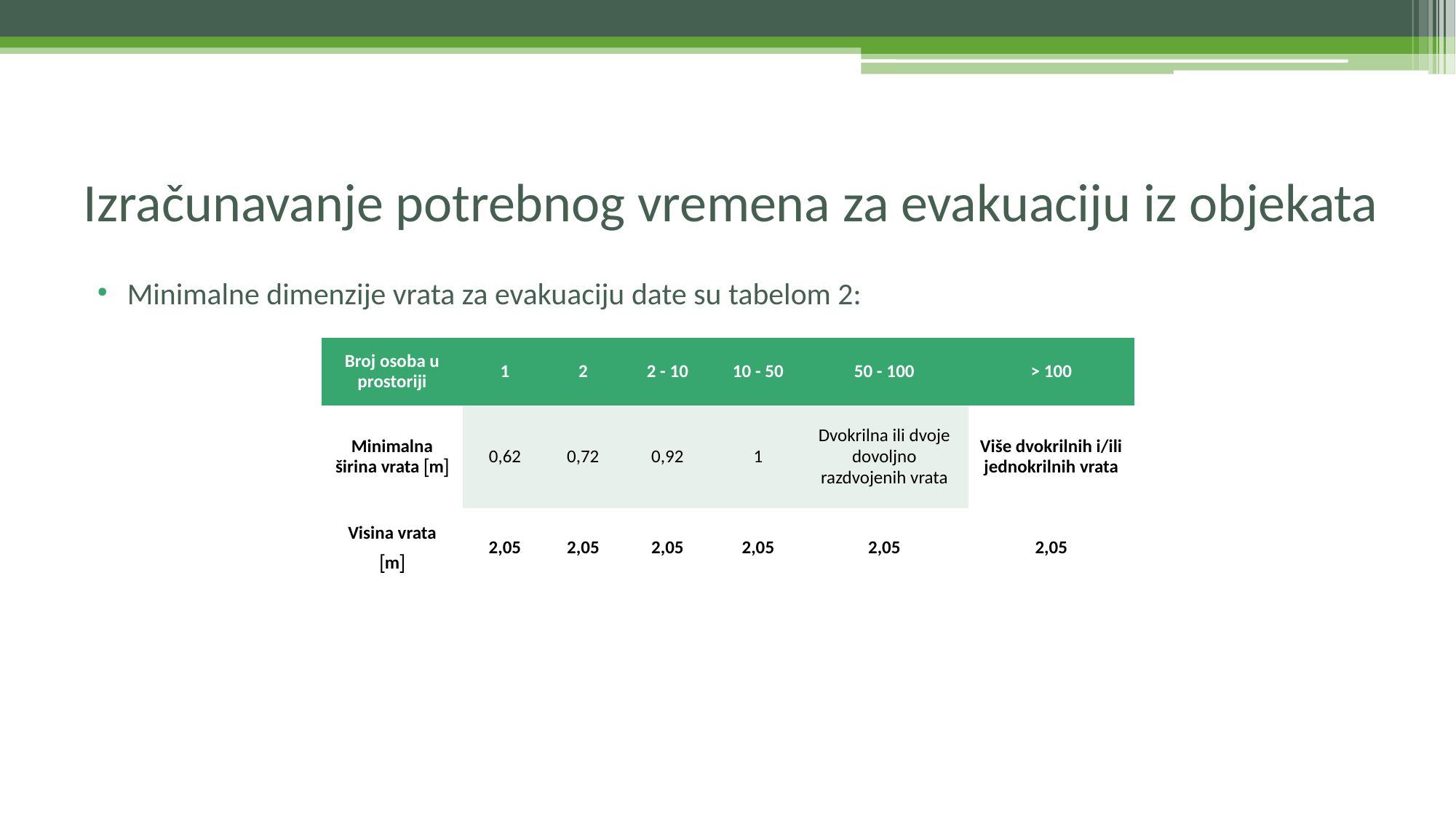

# Izračunavanje potrebnog vremena za evakuaciju iz objekata
Minimalne dimenzije vrata za evakuaciju date su tabelom 2:
| Broj osoba u prostoriji | 1 | 2 | 2 - 10 | 10 - 50 | 50 - 100 | > 100 |
| --- | --- | --- | --- | --- | --- | --- |
| Minimalna širina vrata [m] | 0,62 | 0,72 | 0,92 | 1 | Dvokrilna ili dvoje dovoljno razdvojenih vrata | Više dvokrilnih i/ili jednokrilnih vrata |
| Visina vrata [m] | 2,05 | 2,05 | 2,05 | 2,05 | 2,05 | 2,05 |